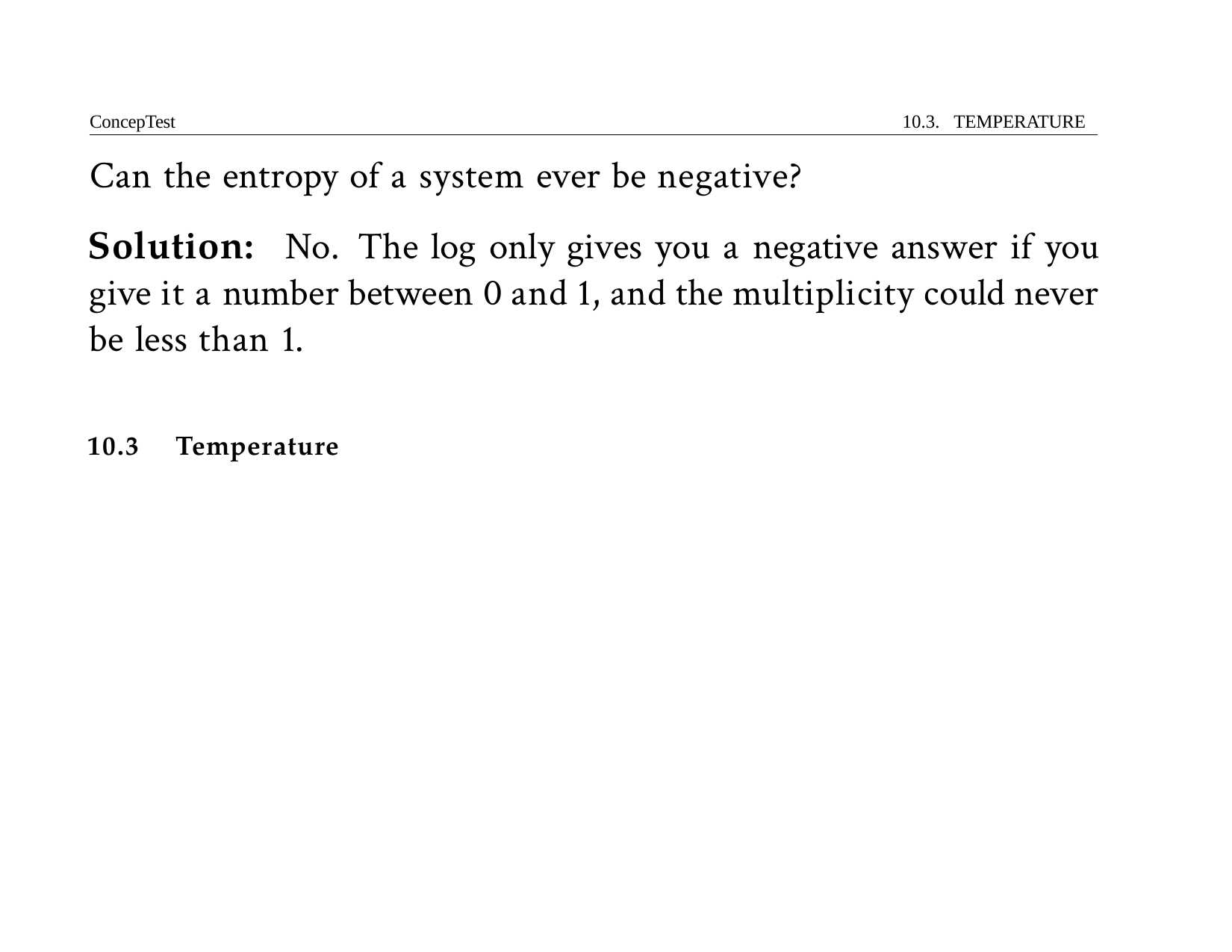

ConcepTest	10.3.  TEMPERATURE

# Can the entropy of a system ever be negative?
Solution:  No.  The log only gives you a negative answer if you give it a number between 0 and 1, and the multiplicity could never be less than 1.

10.3	Temperature